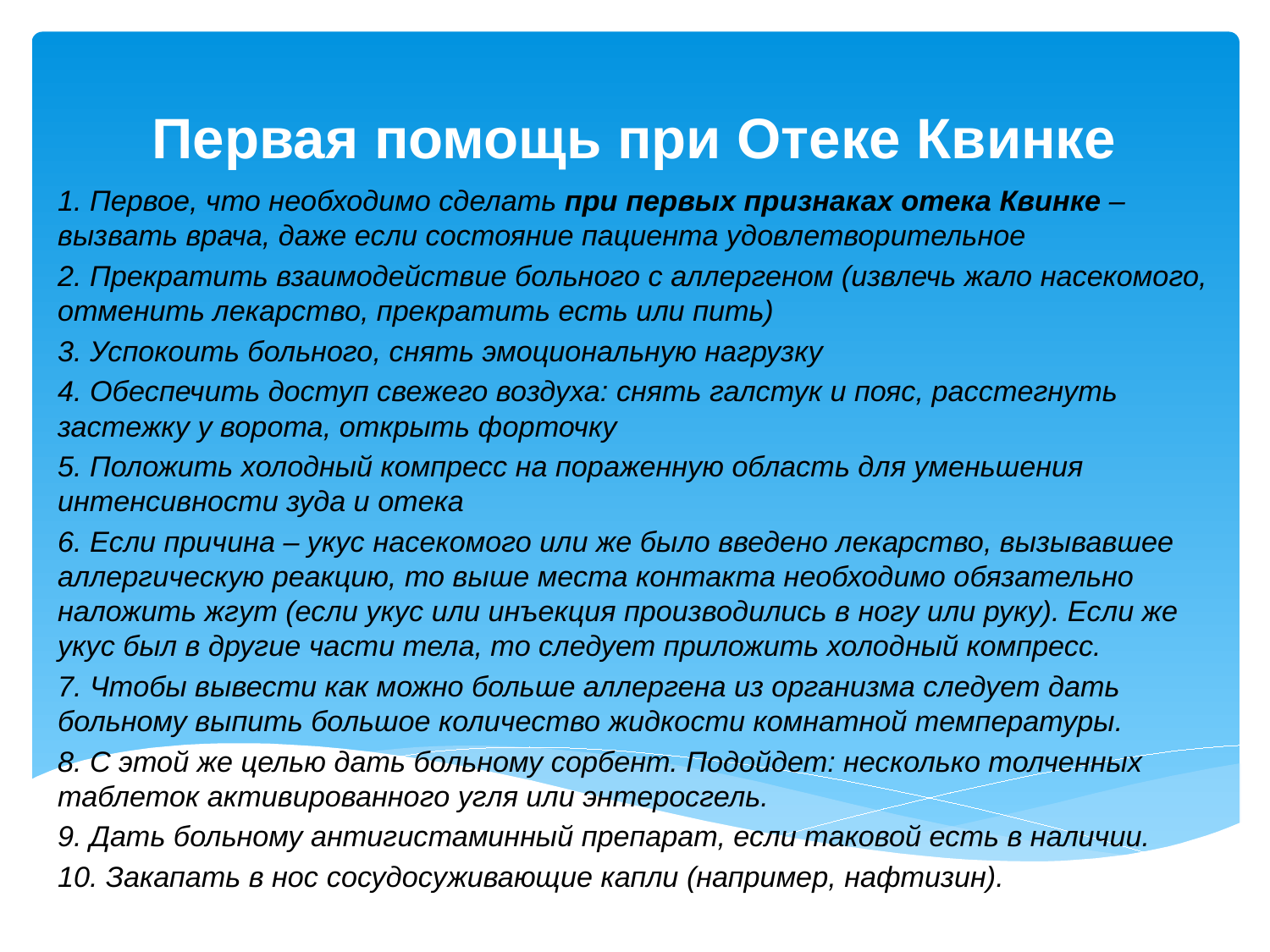

# Первая помощь при Отеке Квинке
1. Первое, что необходимо сделать при первых признаках отека Квинке – вызвать врача, даже если состояние пациента удовлетворительное
2. Прекратить взаимодействие больного с аллергеном (извлечь жало насекомого, отменить лекарство, прекратить есть или пить)
3. Успокоить больного, снять эмоциональную нагрузку
4. Обеспечить доступ свежего воздуха: снять галстук и пояс, расстегнуть застежку у ворота, открыть форточку
5. Положить холодный компресс на пораженную область для уменьшения интенсивности зуда и отека
6. Если причина – укус насекомого или же было введено лекарство, вызывавшее аллергическую реакцию, то выше места контакта необходимо обязательно наложить жгут (если укус или инъекция производились в ногу или руку). Если же укус был в другие части тела, то следует приложить холодный компресс.
7. Чтобы вывести как можно больше аллергена из организма следует дать больному выпить большое количество жидкости комнатной температуры.
8. С этой же целью дать больному сорбент. Подойдет: несколько толченных таблеток активированного угля или энтеросгель.
9. Дать больному антигистаминный препарат, если таковой есть в наличии.
10. Закапать в нос сосудосуживающие капли (например, нафтизин).